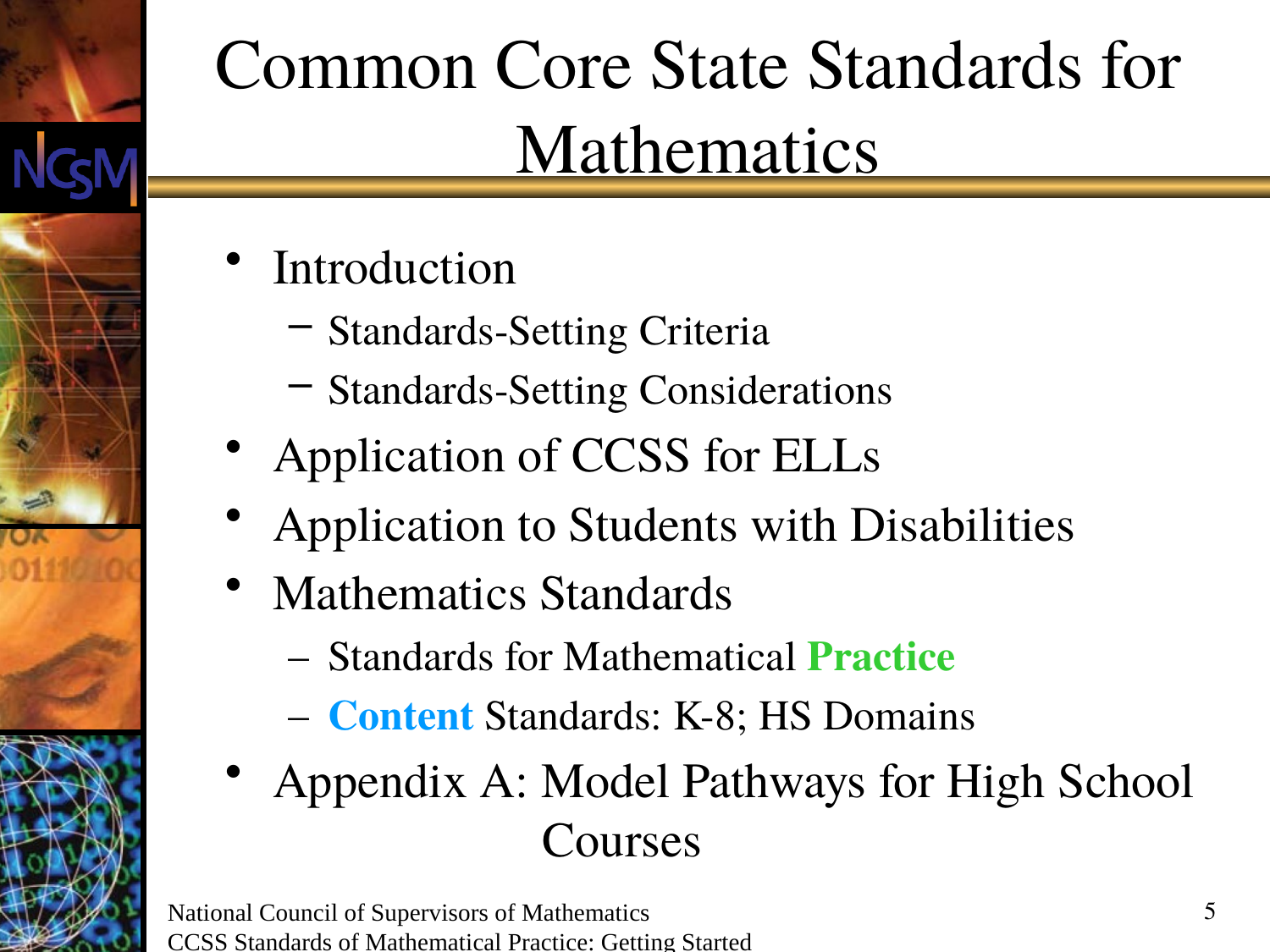

# Common Core State Standards for Mathematics
Introduction
Standards-Setting Criteria
Standards-Setting Considerations
Application of CCSS for ELLs
Application to Students with Disabilities
Mathematics Standards
Standards for Mathematical Practice
Content Standards: K-8; HS Domains
Appendix A: Model Pathways for High School
                      Courses
5